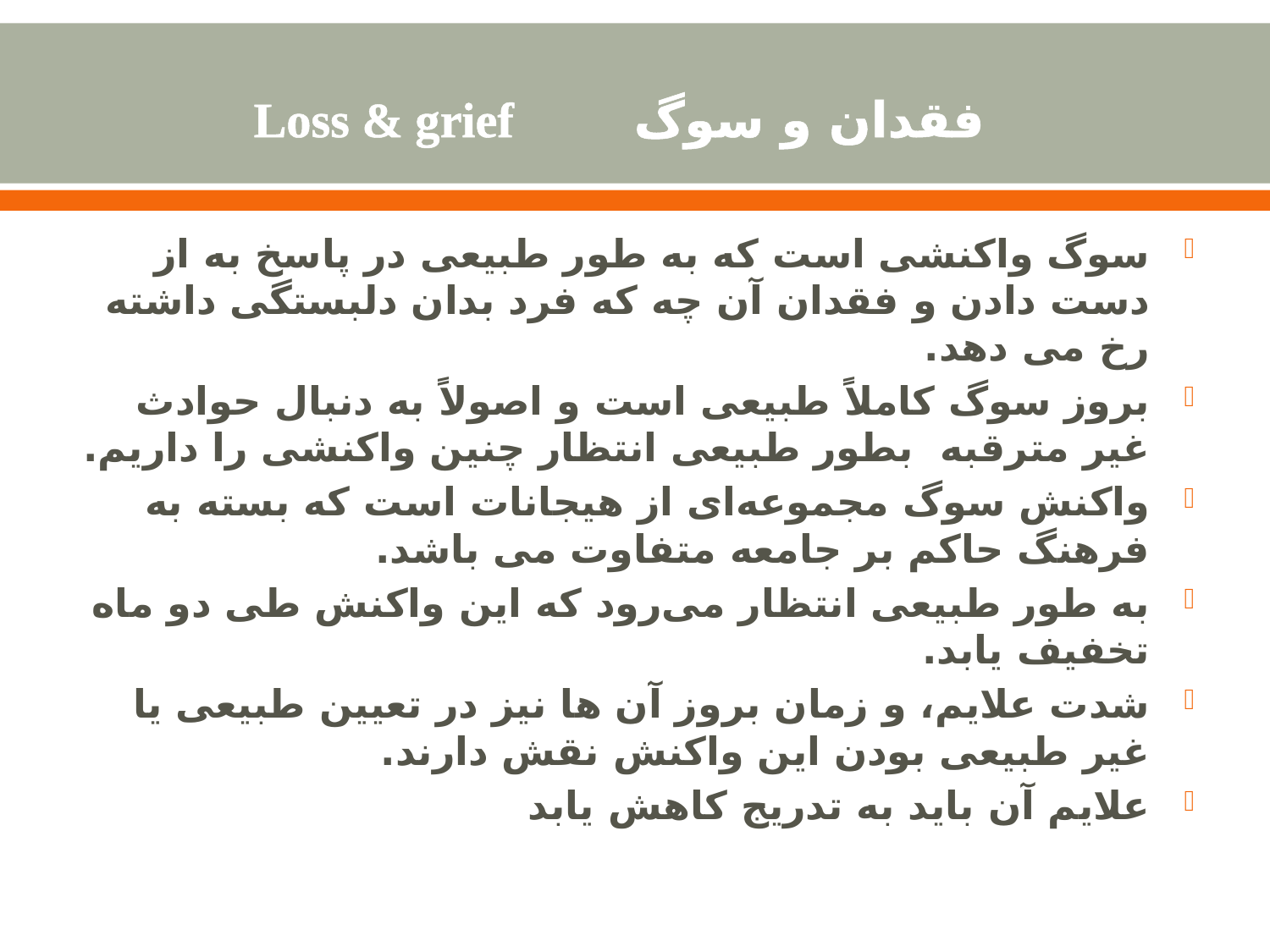

# فقدان و سوگ       Loss & grief
سوگ واکنشی است که به طور طبيعی در پاسخ به از دست دادن و فقدان آن چه که فرد بدان دلبستگی داشته رخ می دهد.
بروز سوگ کاملاً طبيعی است و اصولاً به دنبال حوادث غير مترقبه  بطور طبيعی انتظار چنين واکنشی را داريم.
واکنش سوگ مجموعه‌ای از هيجانات است که بسته به فرهنگ حاکم بر جامعه متفاوت می باشد.
به طور طبيعی انتظار می‌رود که اين واکنش طی دو ماه تخفيف يابد.
شدت علايم، و زمان بروز آن ها نيز در تعيين طبيعی يا غير طبيعی بودن اين واکنش نقش دارند.
علايم آن بايد به تدريج کاهش يابد